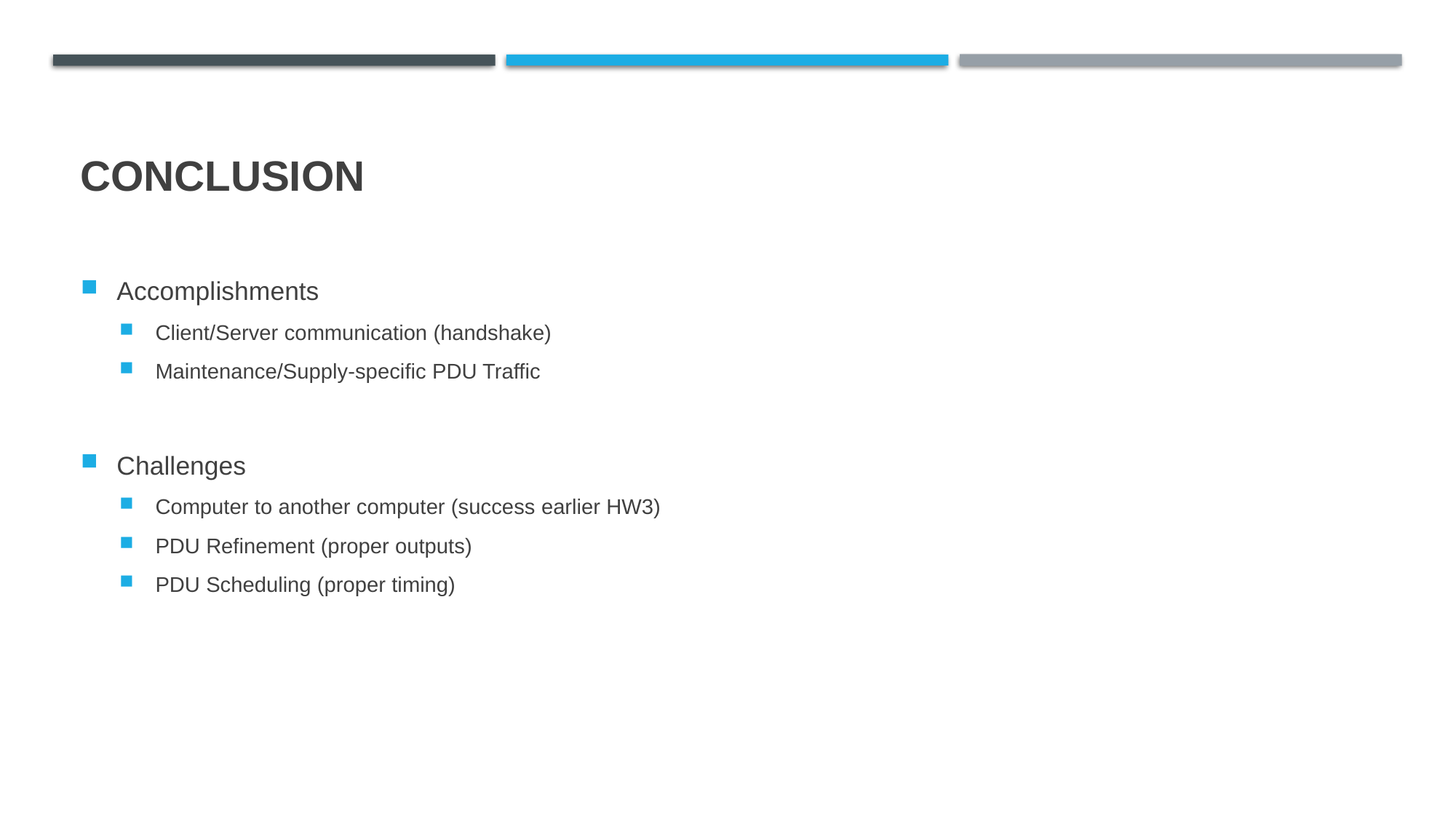

# Conclusion
Accomplishments
Client/Server communication (handshake)
Maintenance/Supply-specific PDU Traffic

Challenges
Computer to another computer (success earlier HW3)
PDU Refinement (proper outputs)
PDU Scheduling (proper timing)